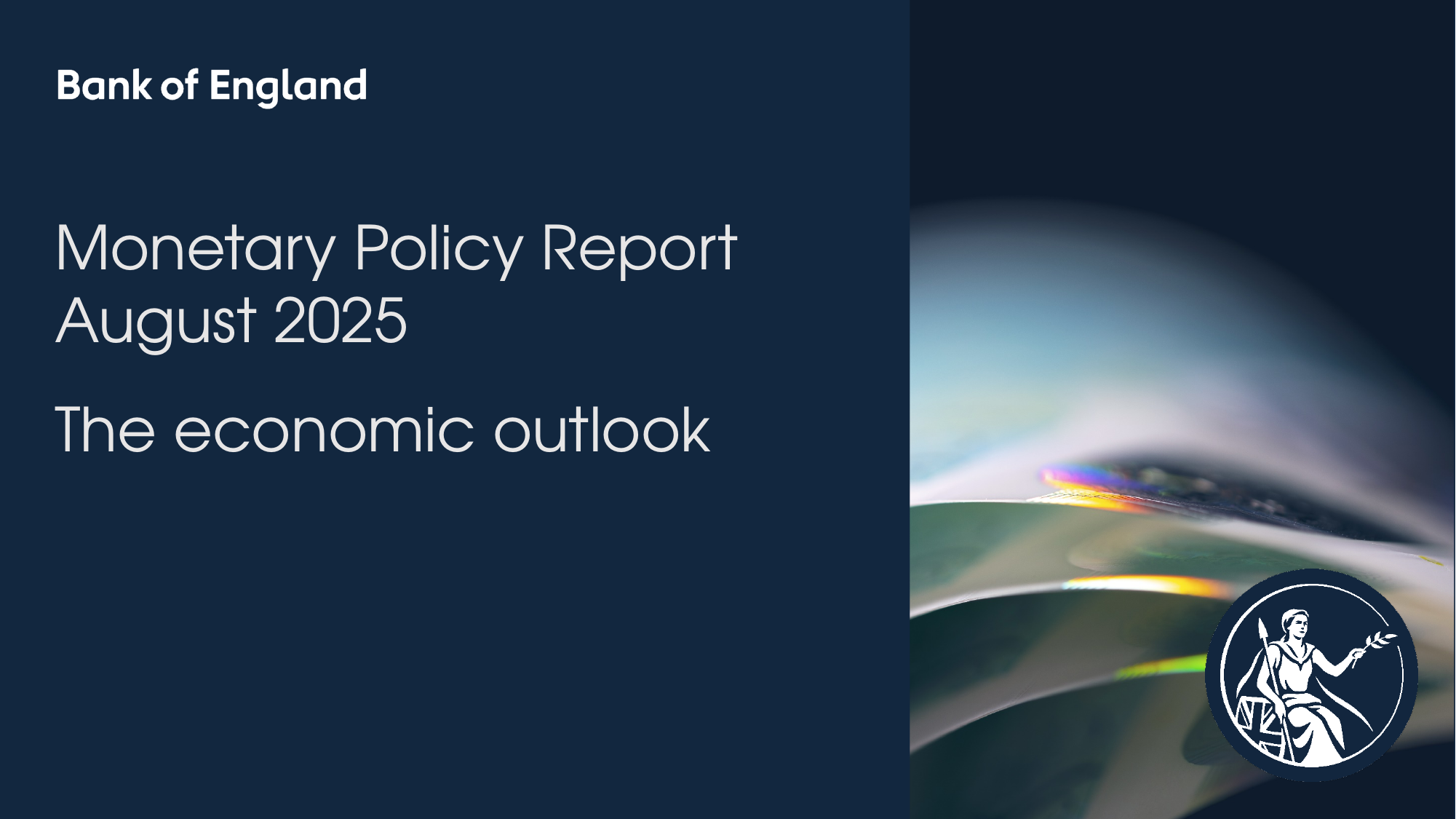

Monetary Policy Report
August 2025
The economic outlook